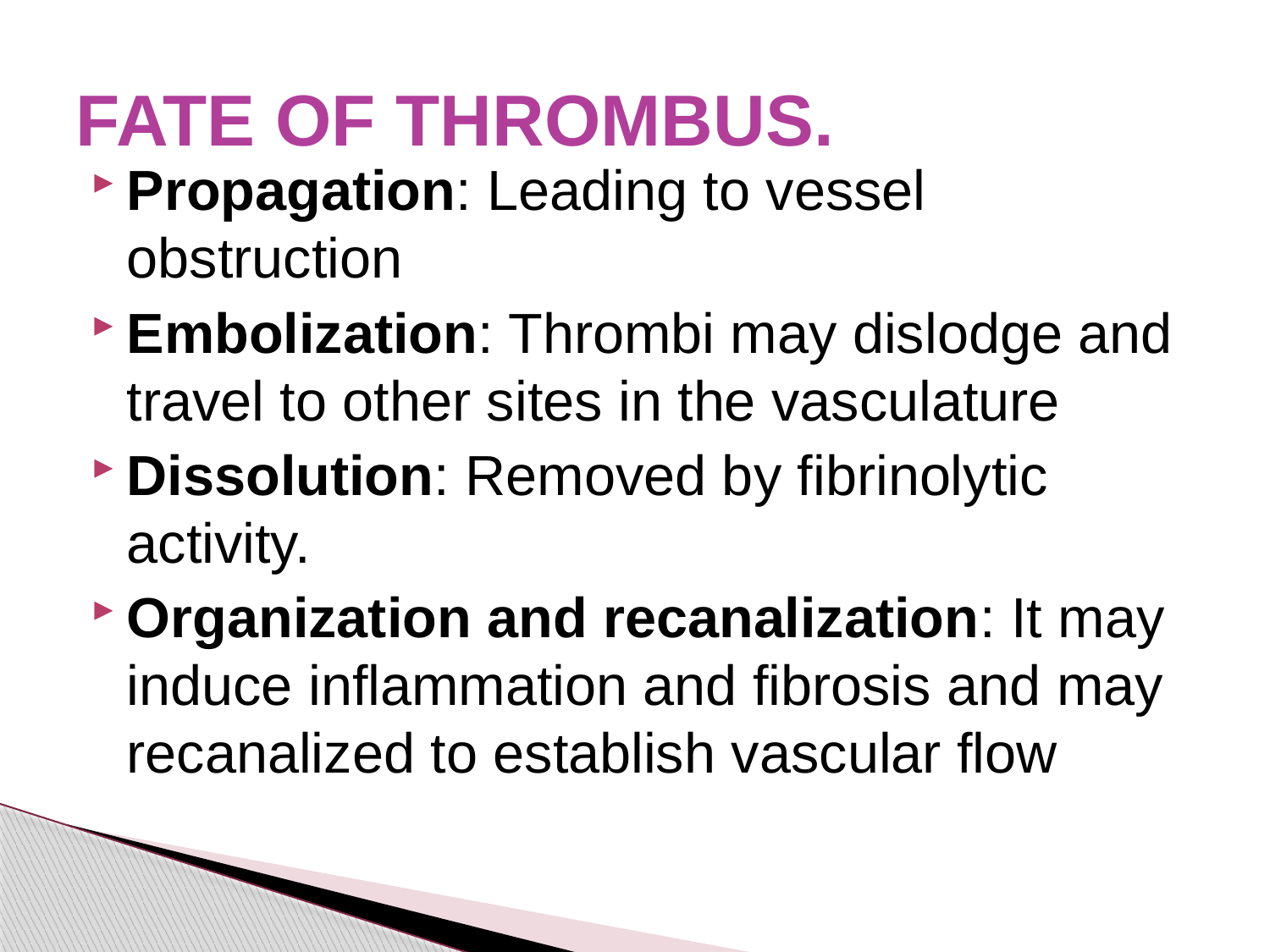

# FATE OF THROMBUS.
Propagation: Leading to vessel obstruction
Embolization: Thrombi may dislodge and travel to other sites in the vasculature
Dissolution: Removed by fibrinolytic activity.
Organization and recanalization: It may induce inflammation and fibrosis and may recanalized to establish vascular flow